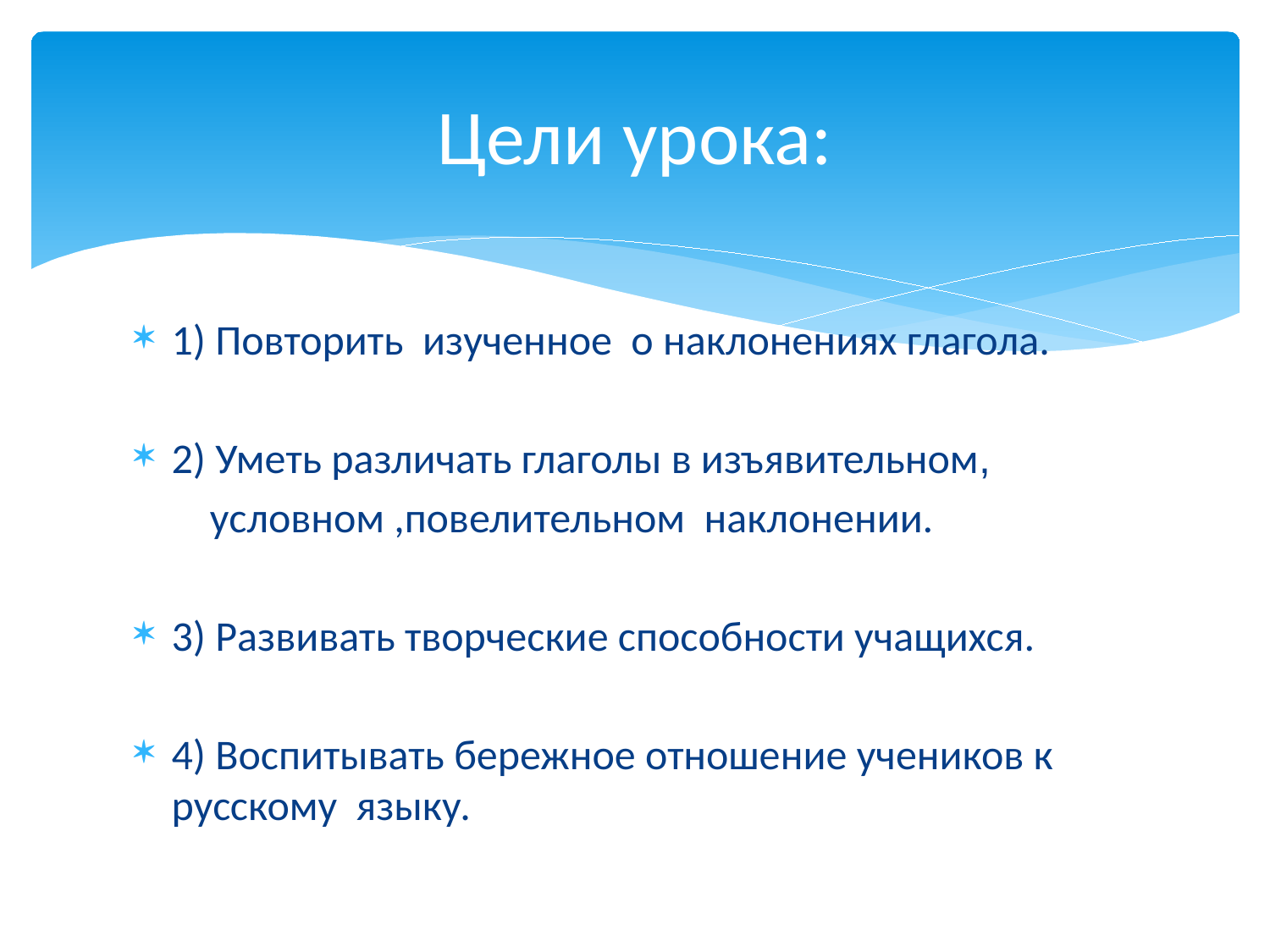

# Цели урока:
1) Повторить  изученное  о наклонениях глагола.

2) Уметь различать глаголы в изъявительном,
        условном ,повелительном  наклонении.

3) Развивать творческие способности учащихся.

4) Воспитывать бережное отношение учеников к русскому  языку.